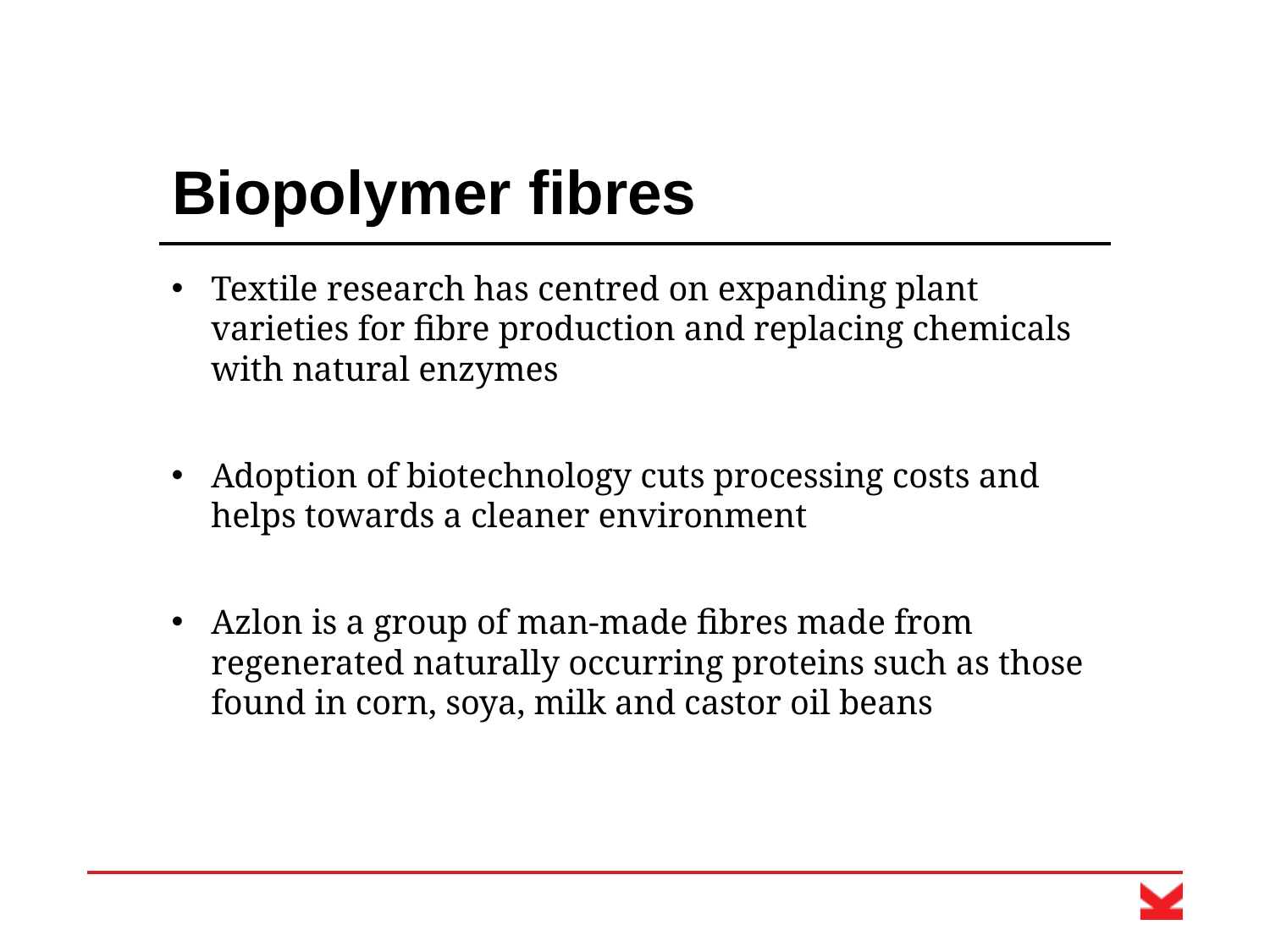

# Biopolymer fibres
Textile research has centred on expanding plant varieties for fibre production and replacing chemicals with natural enzymes

Adoption of biotechnology cuts processing costs and helps towards a cleaner environment

Azlon is a group of man-made fibres made from regenerated naturally occurring proteins such as those found in corn, soya, milk and castor oil beans